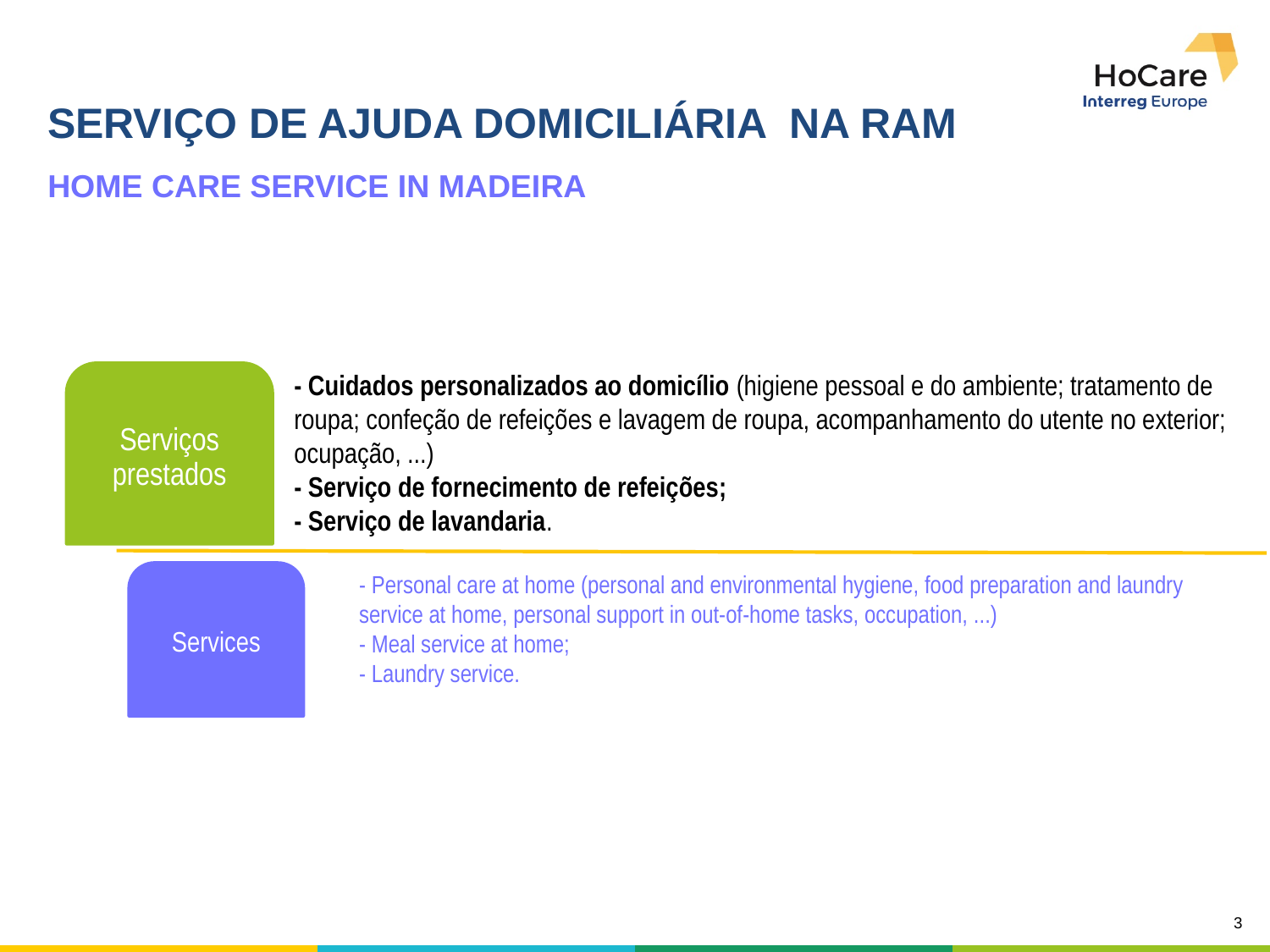

SERVIÇO DE AJUDA DOMICILIÁRIA  NA RAM HOME CARE SERVICE IN MADEIRA

- Cuidados personalizados ao domicílio (higiene pessoal e do ambiente; tratamento de roupa; confeção de refeições e lavagem de roupa, acompanhamento do utente no exterior; ocupação, ...)
- Serviço de fornecimento de refeições;
- Serviço de lavandaria.

Serviços prestados

- Personal care at home (personal and environmental hygiene, food preparation and laundry service at home, personal support in out-of-home tasks, occupation, ...)
- Meal service at home;
- Laundry service.

Services